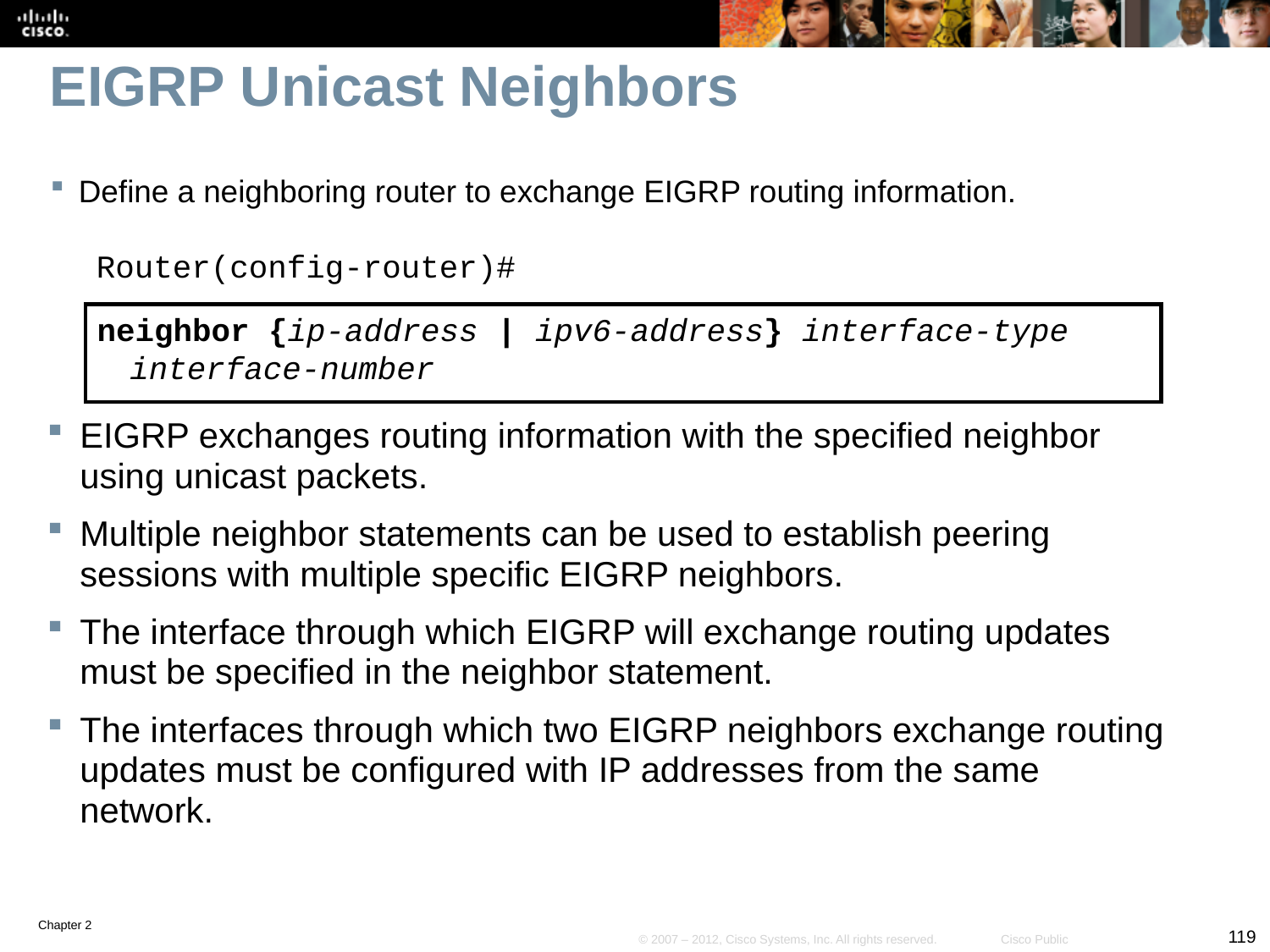

# EIGRP Unicast Neighbors
Define a neighboring router to exchange EIGRP routing information.
Router(config-router)#
neighbor {ip-address | ipv6-address} interface-type interface-number
EIGRP exchanges routing information with the specified neighbor using unicast packets.
Multiple neighbor statements can be used to establish peering sessions with multiple specific EIGRP neighbors.
The interface through which EIGRP will exchange routing updates must be specified in the neighbor statement.
The interfaces through which two EIGRP neighbors exchange routing updates must be configured with IP addresses from the same network.